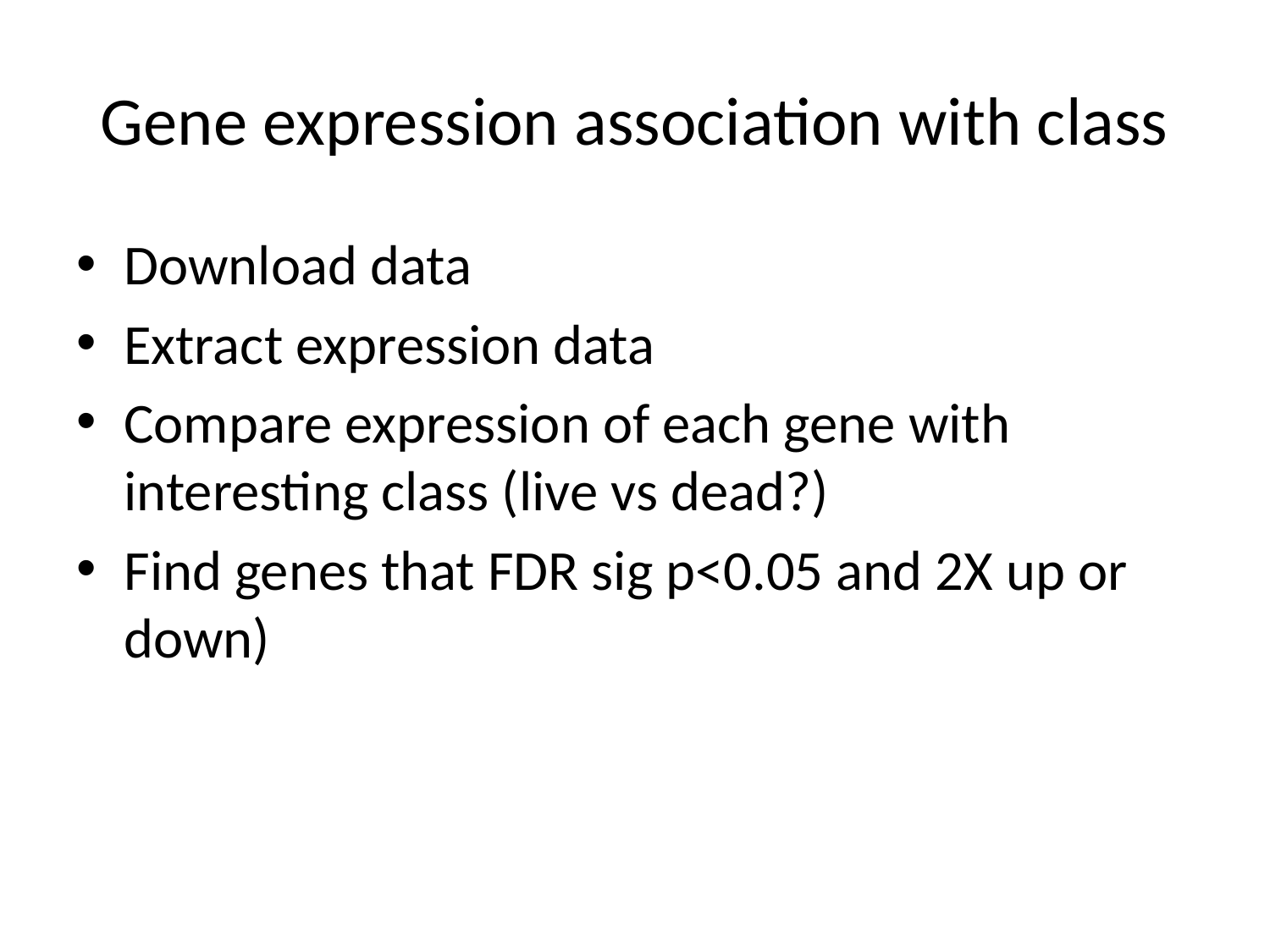

# Gene expression association with class
Download data
Extract expression data
Compare expression of each gene with interesting class (live vs dead?)
Find genes that FDR sig p<0.05 and 2X up or down)